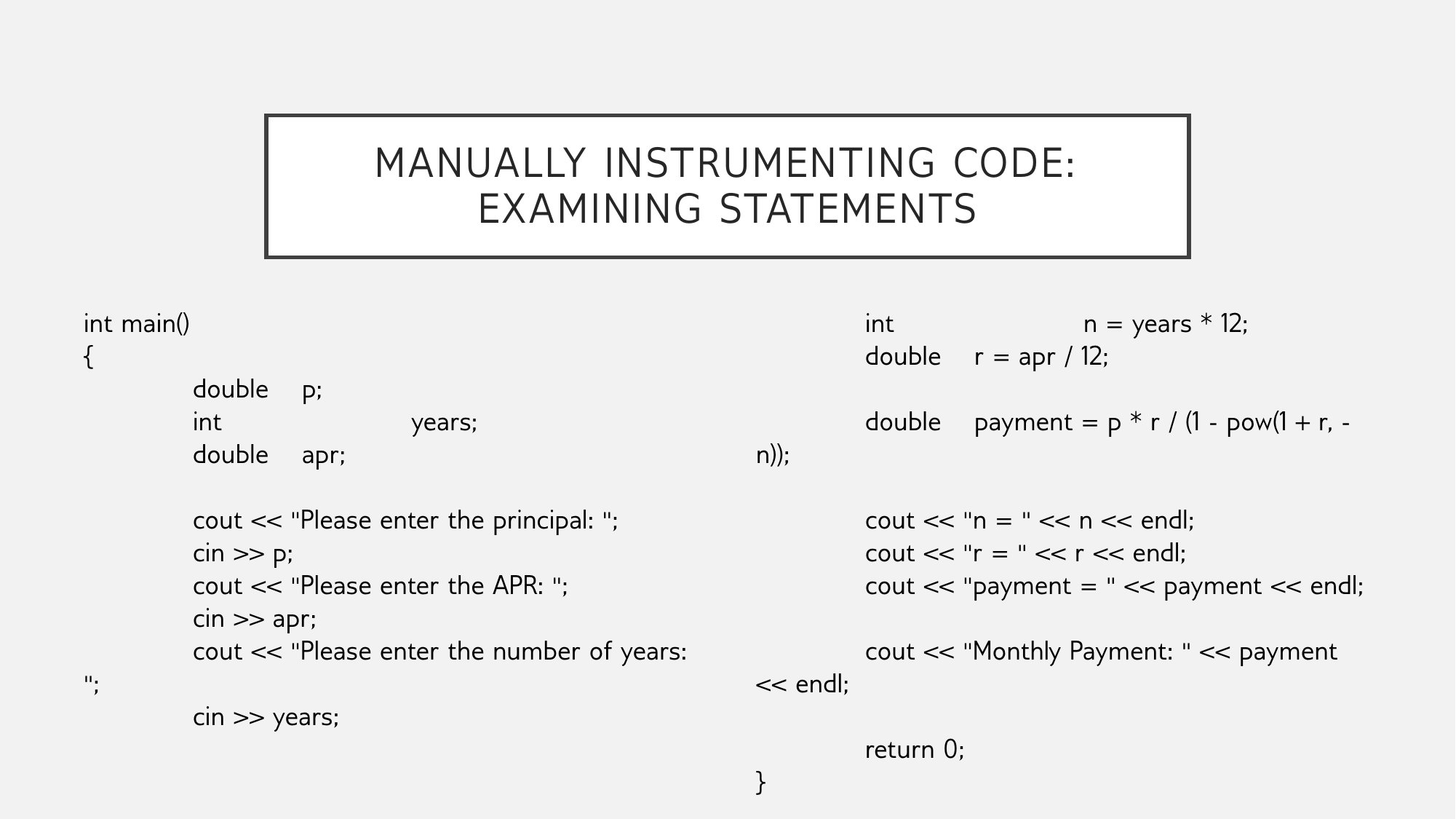

# Manually Instrumenting Code: Examining Statements
int main()
{
	double	p;
	int		years;
	double	apr;

	cout << "Please enter the principal: ";
	cin >> p;
	cout << "Please enter the APR: ";
	cin >> apr;
	cout << "Please enter the number of years: ";
	cin >> years;
	int		n = years * 12;
	double	r = apr / 12;

	double	payment = p * r / (1 - pow(1 + r, -n));

	cout << "n = " << n << endl;
	cout << "r = " << r << endl;
	cout << "payment = " << payment << endl;

	cout << "Monthly Payment: " << payment << endl;

	return 0;
}